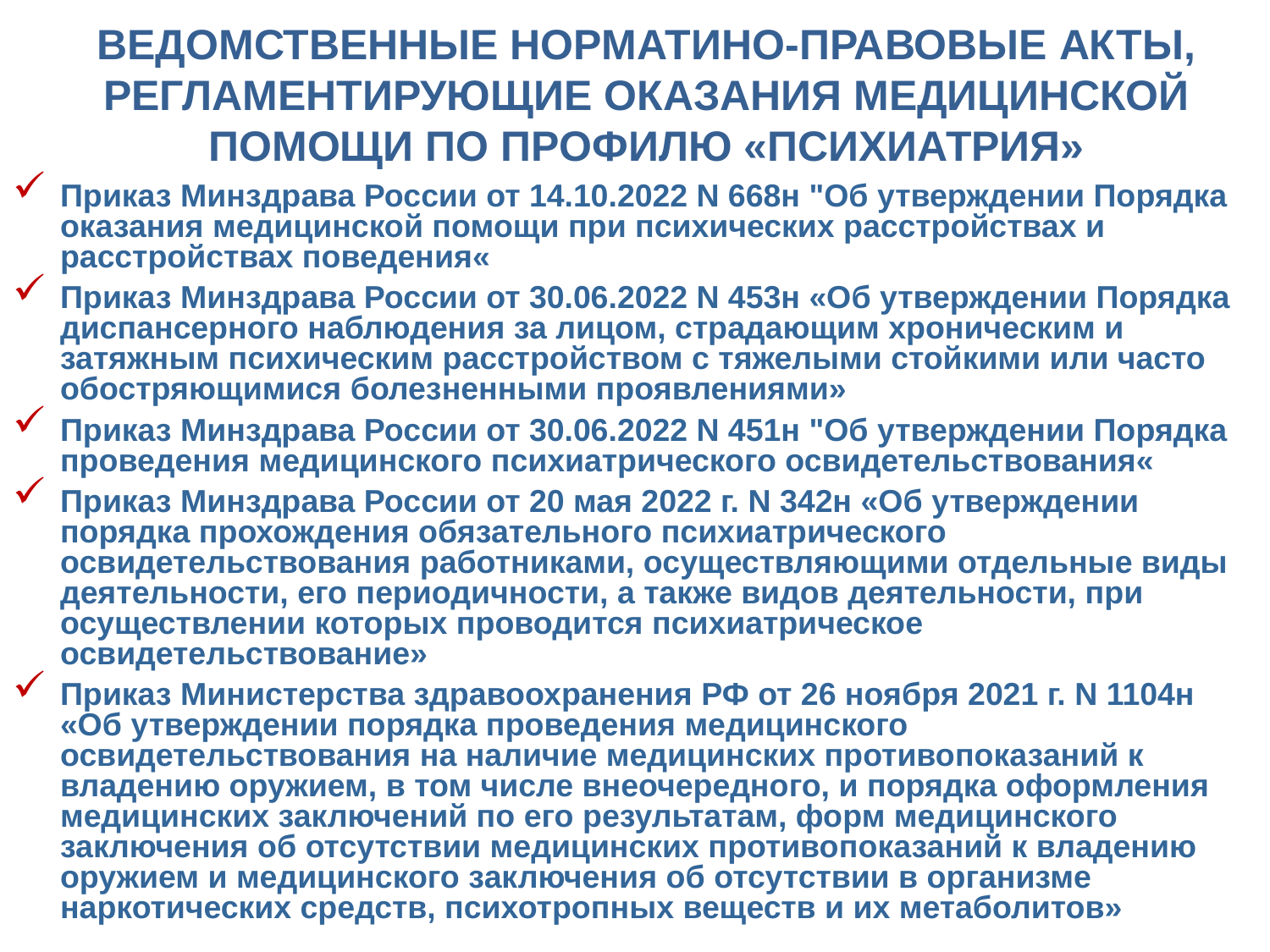

ВЕДОМСТВЕННЫЕ НОРМАТИНО-ПРАВОВЫЕ АКТЫ, РЕГЛАМЕНТИРУЮЩИЕ ОКАЗАНИЯ МЕДИЦИНСКОЙ ПОМОЩИ ПО ПРОФИЛЮ «ПСИХИАТРИЯ»
Приказ Минздрава России от 14.10.2022 N 668н "Об утверждении Порядка оказания медицинской помощи при психических расстройствах и расстройствах поведения«
Приказ Минздрава России от 30.06.2022 N 453н «Об утверждении Порядка диспансерного наблюдения за лицом, страдающим хроническим и затяжным психическим расстройством с тяжелыми стойкими или часто обостряющимися болезненными проявлениями»
Приказ Минздрава России от 30.06.2022 N 451н "Об утверждении Порядка проведения медицинского психиатрического освидетельствования«
Приказ Минздрава России от 20 мая 2022 г. N 342н «Об утверждении порядка прохождения обязательного психиатрического освидетельствования работниками, осуществляющими отдельные виды деятельности, его периодичности, а также видов деятельности, при осуществлении которых проводится психиатрическое освидетельствование»
Приказ Министерства здравоохранения РФ от 26 ноября 2021 г. N 1104н «Об утверждении порядка проведения медицинского освидетельствования на наличие медицинских противопоказаний к владению оружием, в том числе внеочередного, и порядка оформления медицинских заключений по его результатам, форм медицинского заключения об отсутствии медицинских противопоказаний к владению оружием и медицинского заключения об отсутствии в организме наркотических средств, психотропных веществ и их метаболитов»